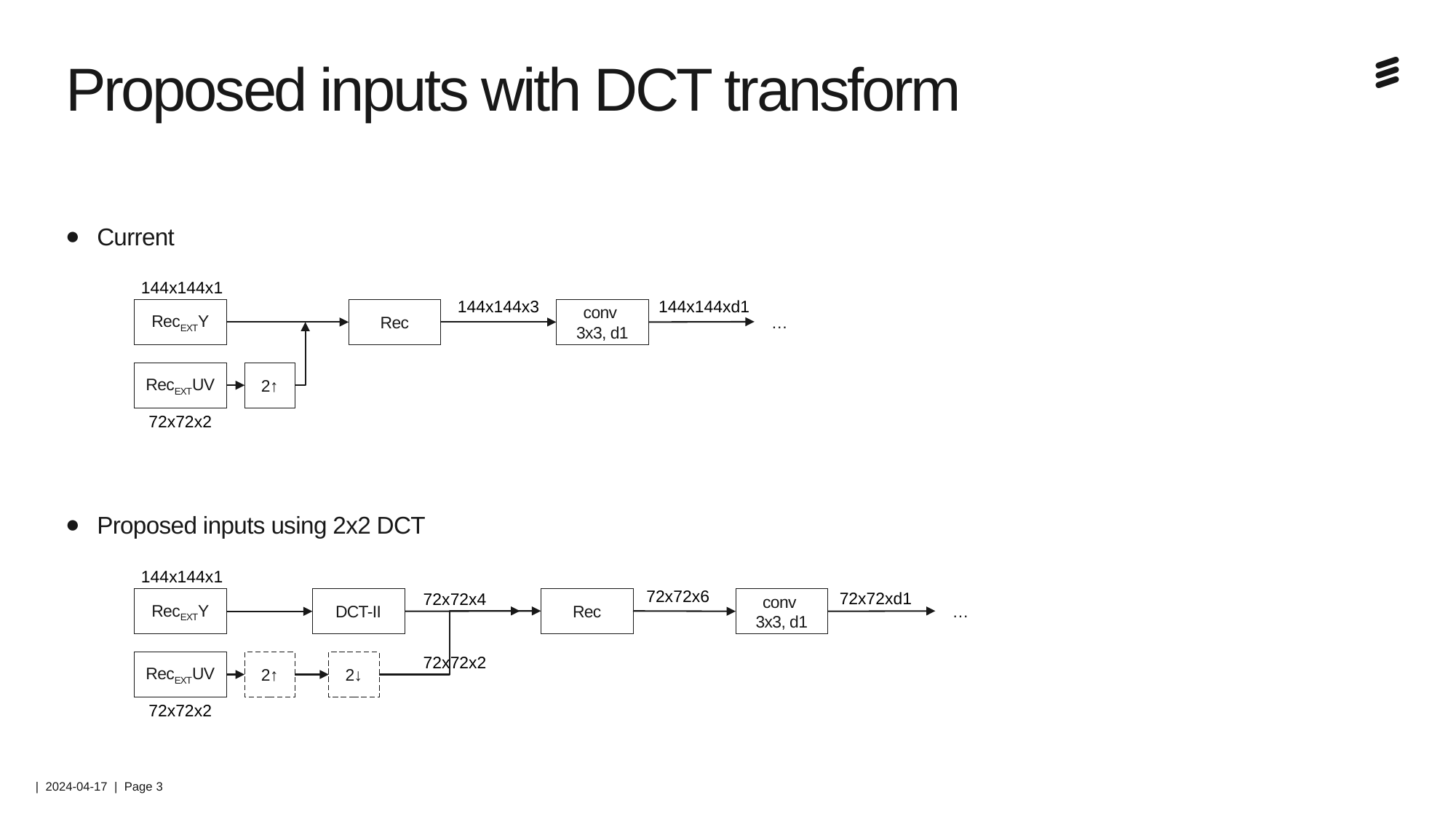

# Proposed inputs with DCT transform
Current

Proposed inputs using 2x2 DCT
144x144x1
144x144x3
144x144xd1
…
Rec
RecEXTY
conv
3x3, d1
RecEXTUV
2↑
72x72x2
144x144x1
72x72x6
72x72xd1
72x72x4
Rec
…
DCT-II
RecEXTY
conv
3x3, d1
72x72x2
RecEXTUV
2↑
2↓
72x72x2